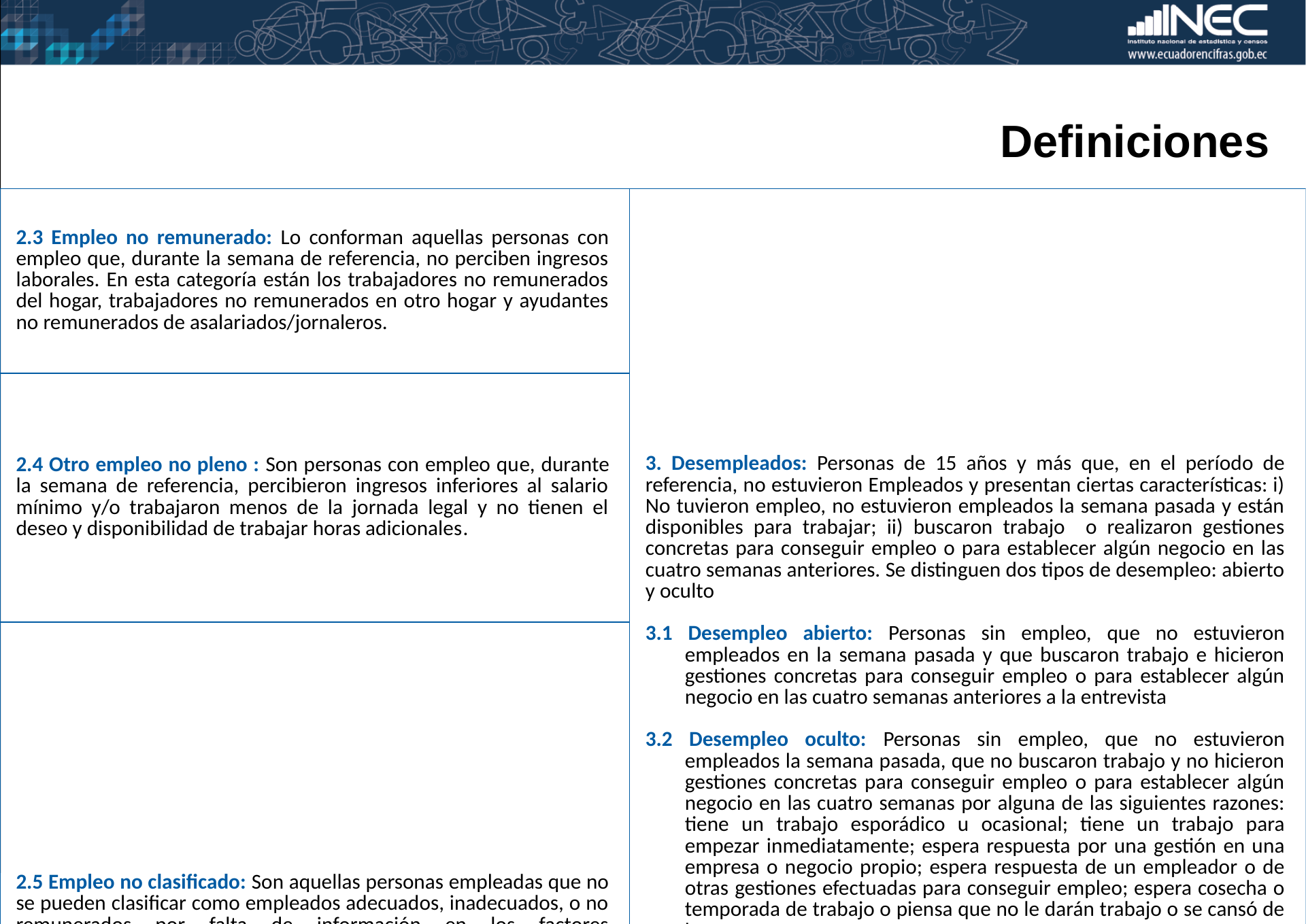

Definiciones
| 2.3 Empleo no remunerado: Lo conforman aquellas personas con empleo que, durante la semana de referencia, no perciben ingresos laborales. En esta categoría están los trabajadores no remunerados del hogar, trabajadores no remunerados en otro hogar y ayudantes no remunerados de asalariados/jornaleros. | 3. Desempleados: Personas de 15 años y más que, en el período de referencia, no estuvieron Empleados y presentan ciertas características: i) No tuvieron empleo, no estuvieron empleados la semana pasada y están disponibles para trabajar; ii) buscaron trabajo o realizaron gestiones concretas para conseguir empleo o para establecer algún negocio en las cuatro semanas anteriores. Se distinguen dos tipos de desempleo: abierto y oculto 3.1 Desempleo abierto: Personas sin empleo, que no estuvieron empleados en la semana pasada y que buscaron trabajo e hicieron gestiones concretas para conseguir empleo o para establecer algún negocio en las cuatro semanas anteriores a la entrevista 3.2 Desempleo oculto: Personas sin empleo, que no estuvieron empleados la semana pasada, que no buscaron trabajo y no hicieron gestiones concretas para conseguir empleo o para establecer algún negocio en las cuatro semanas por alguna de las siguientes razones: tiene un trabajo esporádico u ocasional; tiene un trabajo para empezar inmediatamente; espera respuesta por una gestión en una empresa o negocio propio; espera respuesta de un empleador o de otras gestiones efectuadas para conseguir empleo; espera cosecha o temporada de trabajo o piensa que no le darán trabajo o se cansó de buscar. |
| --- | --- |
| 2.4 Otro empleo no pleno : Son personas con empleo que, durante la semana de referencia, percibieron ingresos inferiores al salario mínimo y/o trabajaron menos de la jornada legal y no tienen el deseo y disponibilidad de trabajar horas adicionales. |  |
| 2.5 Empleo no clasificado: Son aquellas personas empleadas que no se pueden clasificar como empleados adecuados, inadecuados, o no remunerados por falta de información en los factores determinantes. Se construye como residuo del resto de categorías. |  |